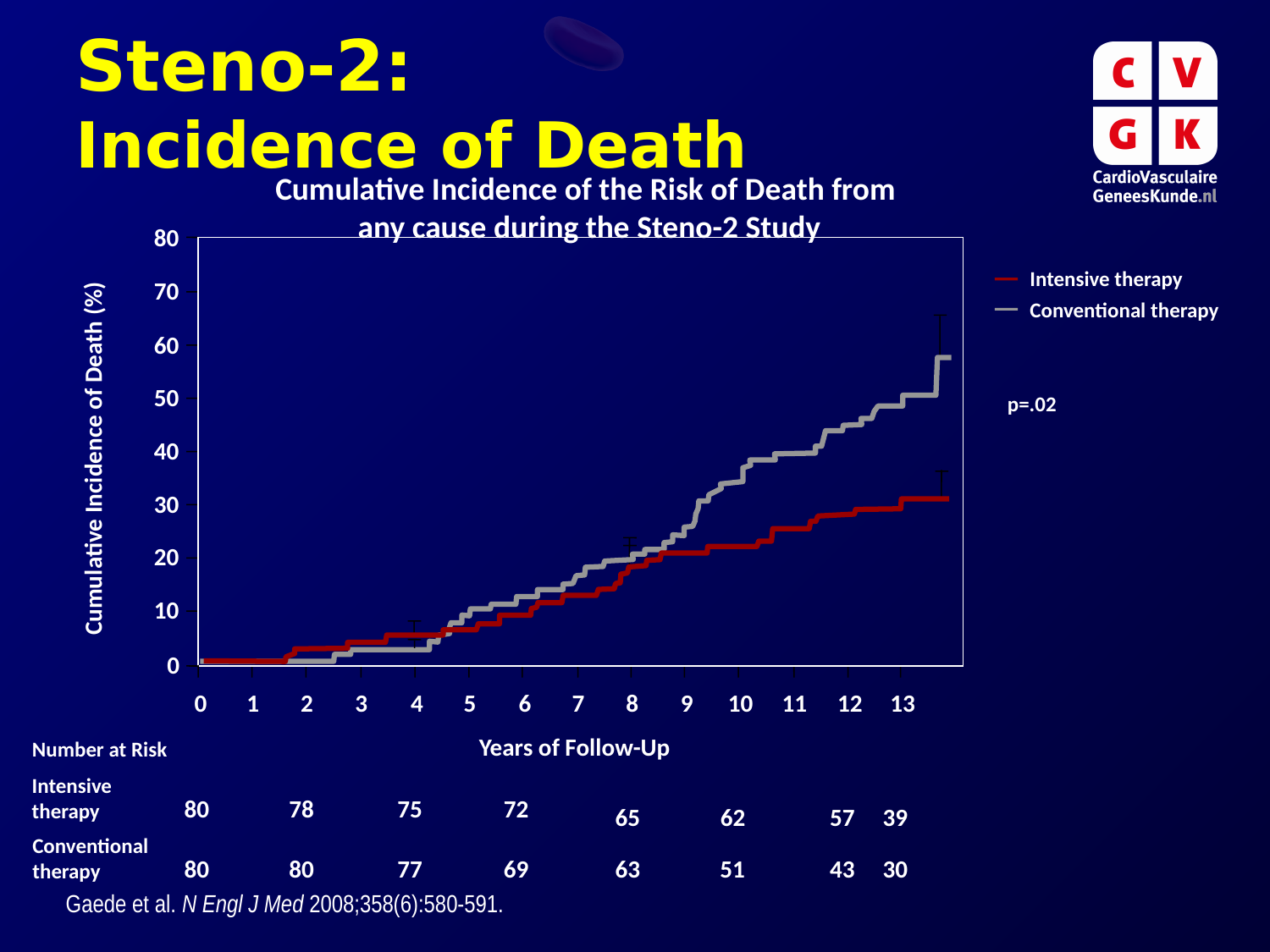

Steno-2:
Incidence of Death
Cumulative Incidence of the Risk of Death from
any cause during the Steno-2 Study
80

Intensive therapy
Conventional therapy
70

60

50
p=.02

40
Cumulative Incidence of Death (%)

30

20

10

0

0
1
2
3
4
5
6
7
8
9
10
11
12
13
Years of Follow-Up
Number at Risk
Intensive
therapy
80
78
75
72
65
62
57
39
Conventional
therapy
80
80
77
69
63
51
43
30
Gaede et al. N Engl J Med 2008;358(6):580-591.